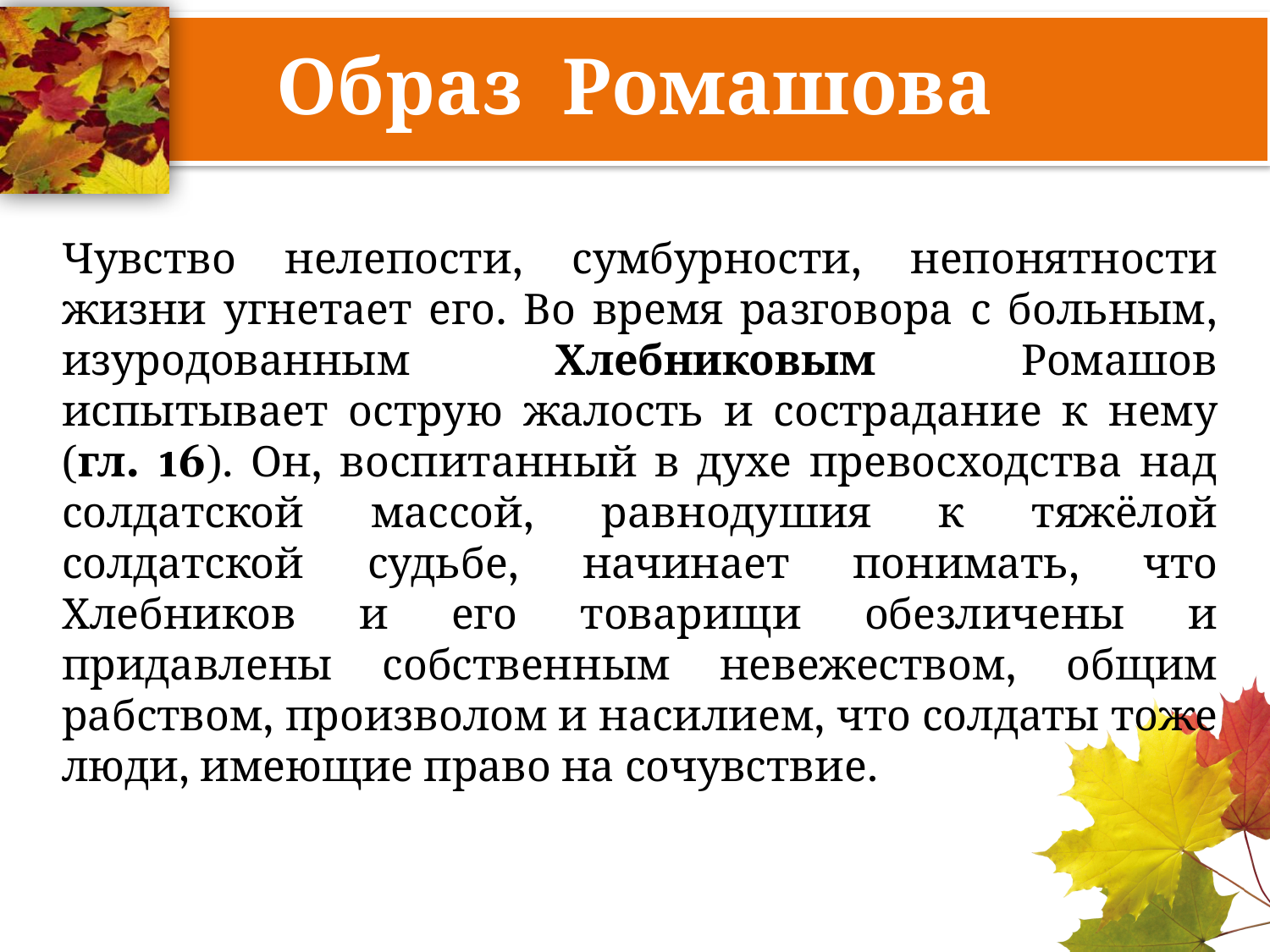

# Образ  Ромашова
Чувство нелепости, сумбурности, непонятности жизни угнетает его. Во время разговора с больным, изуродованным Хлебниковым Ромашов испытывает острую жалость и сострадание к нему (гл. 16). Он, воспитанный в духе превосходства над солдатской массой, равнодушия к тяжёлой солдатской судьбе, начинает понимать, что Хлебников и его товарищи обезличены и придавлены собственным невежеством, общим рабством, произволом и насилием, что солдаты тоже люди, имеющие право на сочувствие.